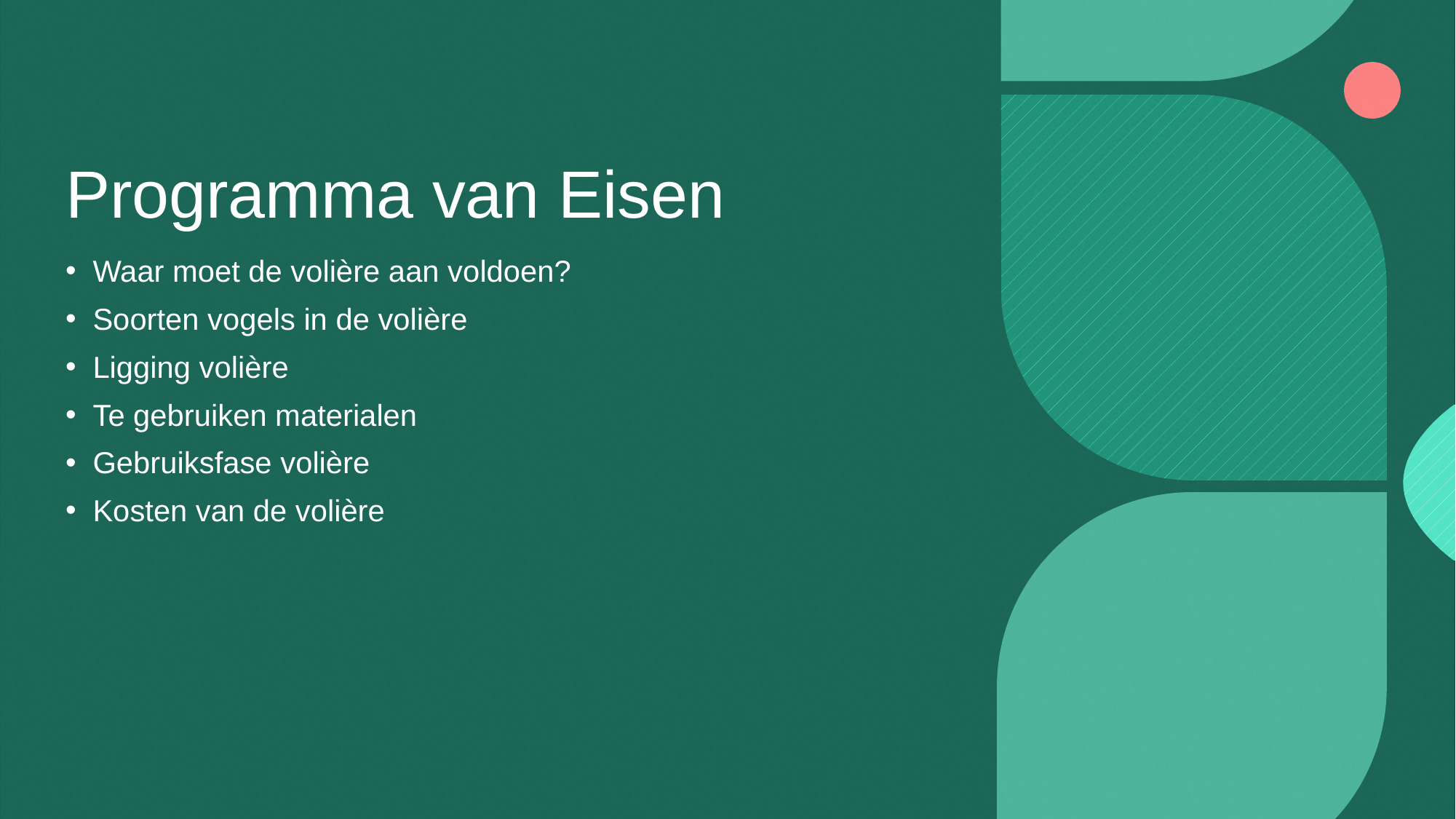

# Programma van Eisen
Waar moet de volière aan voldoen?
Soorten vogels in de volière
Ligging volière
Te gebruiken materialen
Gebruiksfase volière
Kosten van de volière